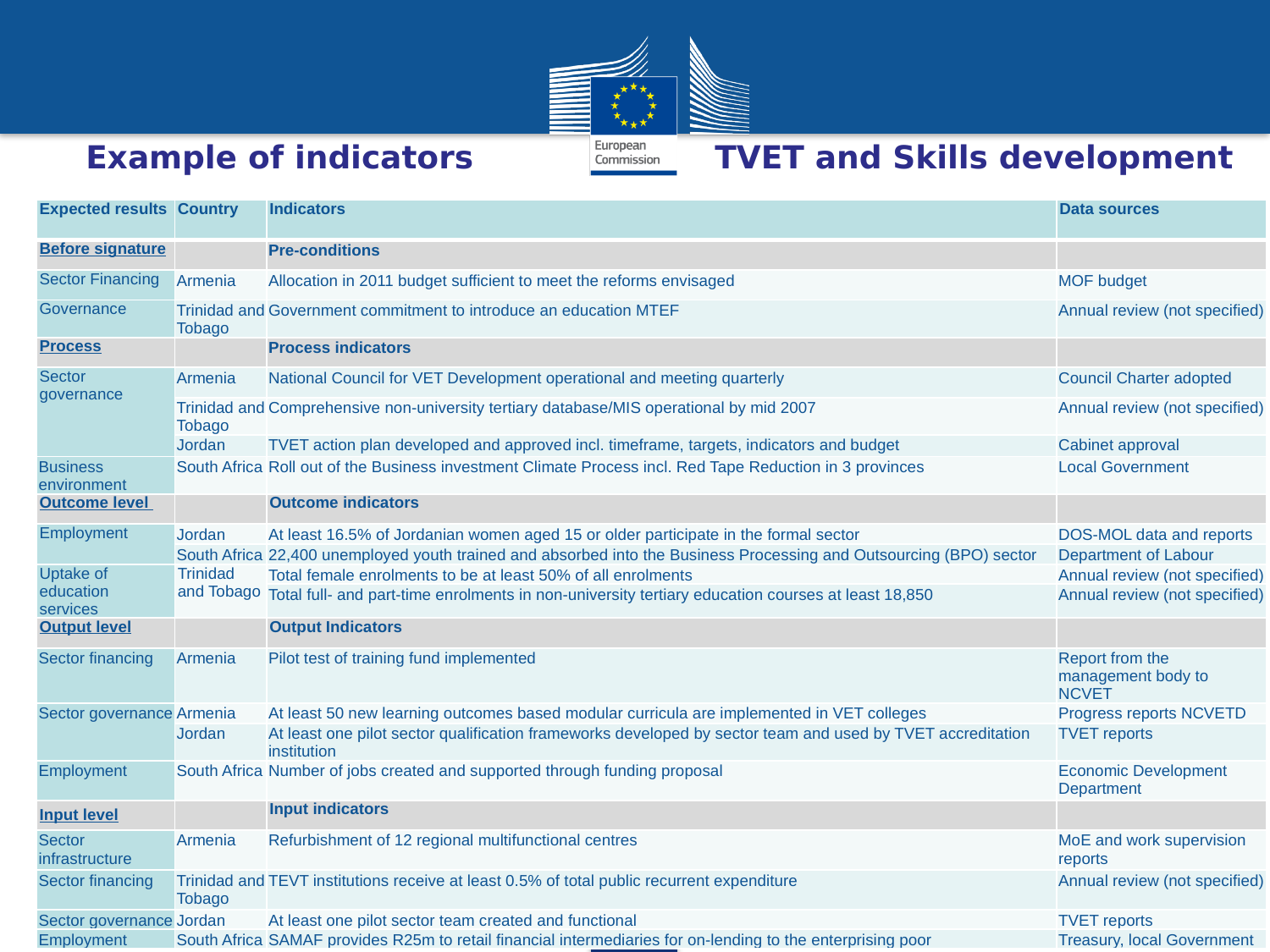

# Example of indicators                      TVET and Skills development
| Expected results | Country | Indicators | Data sources |
| --- | --- | --- | --- |
| Before signature |  | Pre-conditions |  |
| Sector Financing | Armenia | Allocation in 2011 budget sufficient to meet the reforms envisaged | MOF budget |
| Governance | Trinidad and Tobago | Government commitment to introduce an education MTEF | Annual review (not specified) |
| Process |  | Process indicators |  |
| Sector governance | Armenia | National Council for VET Development operational and meeting quarterly | Council Charter adopted |
|  | Trinidad and Tobago | Comprehensive non-university tertiary database/MIS operational by mid 2007 | Annual review (not specified) |
|  | Jordan | TVET action plan developed and approved incl. timeframe, targets, indicators and budget | Cabinet approval |
| Business environment | South Africa | Roll out of the Business investment Climate Process incl. Red Tape Reduction in 3 provinces | Local Government |
| Outcome level |  | Outcome indicators |  |
| Employment | Jordan | At least 16.5% of Jordanian women aged 15 or older participate in the formal sector | DOS-MOL data and reports |
|  | South Africa | 22,400 unemployed youth trained and absorbed into the Business Processing and Outsourcing (BPO) sector | Department of Labour |
| Uptake of education services | Trinidad and Tobago | Total female enrolments to be at least 50% of all enrolments | Annual review (not specified) |
|  |  | Total full- and part-time enrolments in non-university tertiary education courses at least 18,850 | Annual review (not specified) |
| Output level |  | Output Indicators |  |
| Sector financing | Armenia | Pilot test of training fund implemented | Report from the management body to NCVET |
| Sector governance | Armenia | At least 50 new learning outcomes based modular curricula are implemented in VET colleges | Progress reports NCVETD |
|  | Jordan | At least one pilot sector qualification frameworks developed by sector team and used by TVET accreditation institution | TVET reports |
| Employment | South Africa | Number of jobs created and supported through funding proposal | Economic Development Department |
| Input level |  | Input indicators |  |
| Sector infrastructure | Armenia | Refurbishment of 12 regional multifunctional centres | MoE and work supervision reports |
| Sector financing | Trinidad and Tobago | TEVT institutions receive at least 0.5% of total public recurrent expenditure | Annual review (not specified) |
| Sector governance | Jordan | At least one pilot sector team created and functional | TVET reports |
| Employment | South Africa | SAMAF provides R25m to retail financial intermediaries for on-lending to the enterprising poor | Treasury, local Government |
24